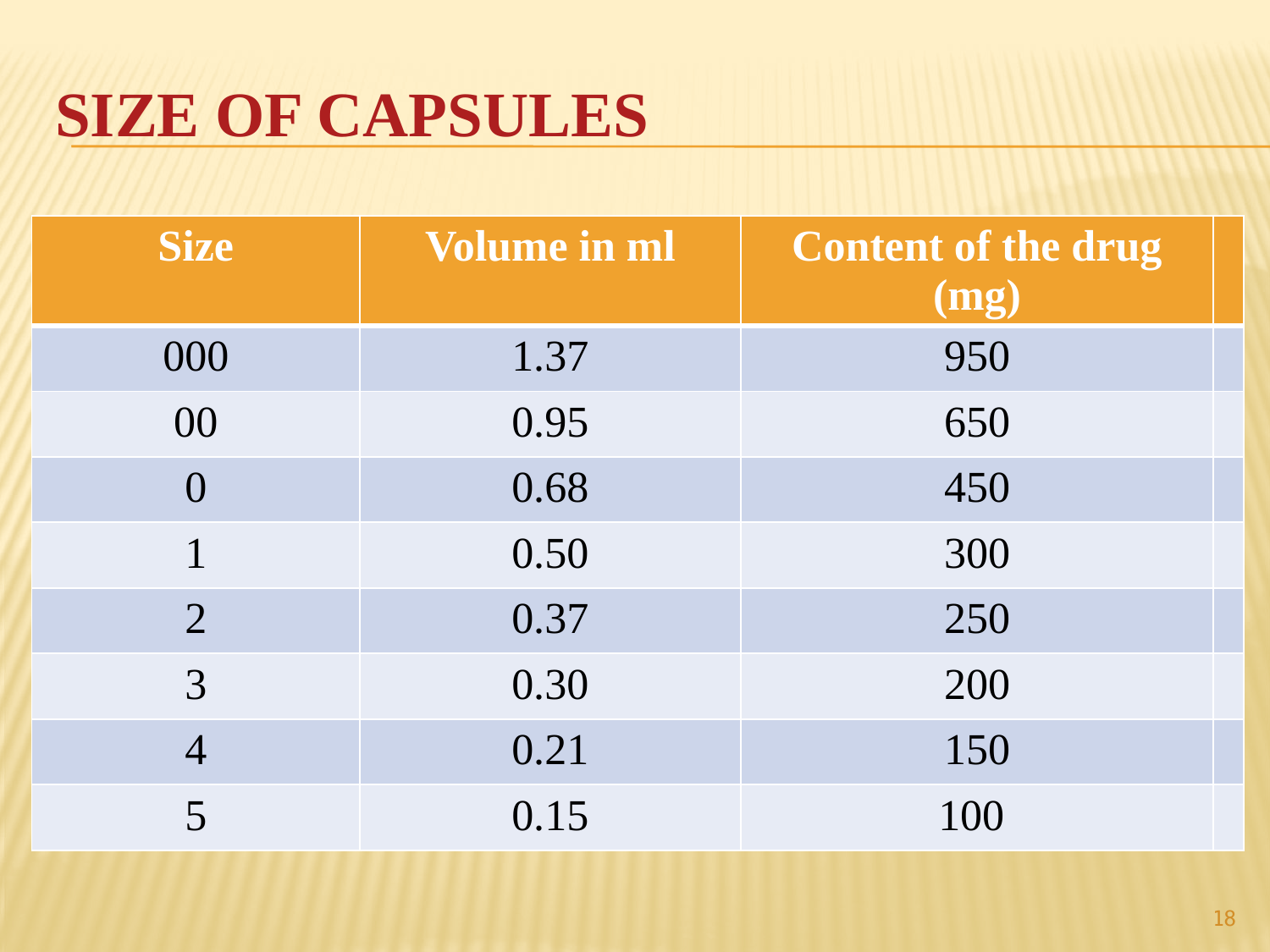

SIZE OF CAPSULES
| Size | Volume in ml | Content of the drug (mg) |  |
| --- | --- | --- | --- |
| 000 | 1.37 | 950 |  |
| 00 | 0.95 | 650 |  |
| 0 | 0.68 | 450 |  |
| 1 | 0.50 | 300 |  |
| 2 | 0.37 | 250 |  |
| 3 | 0.30 | 200 |  |
| 4 | 0.21 | 150 |  |
| 5 | 0.15 | 100 |  |
18